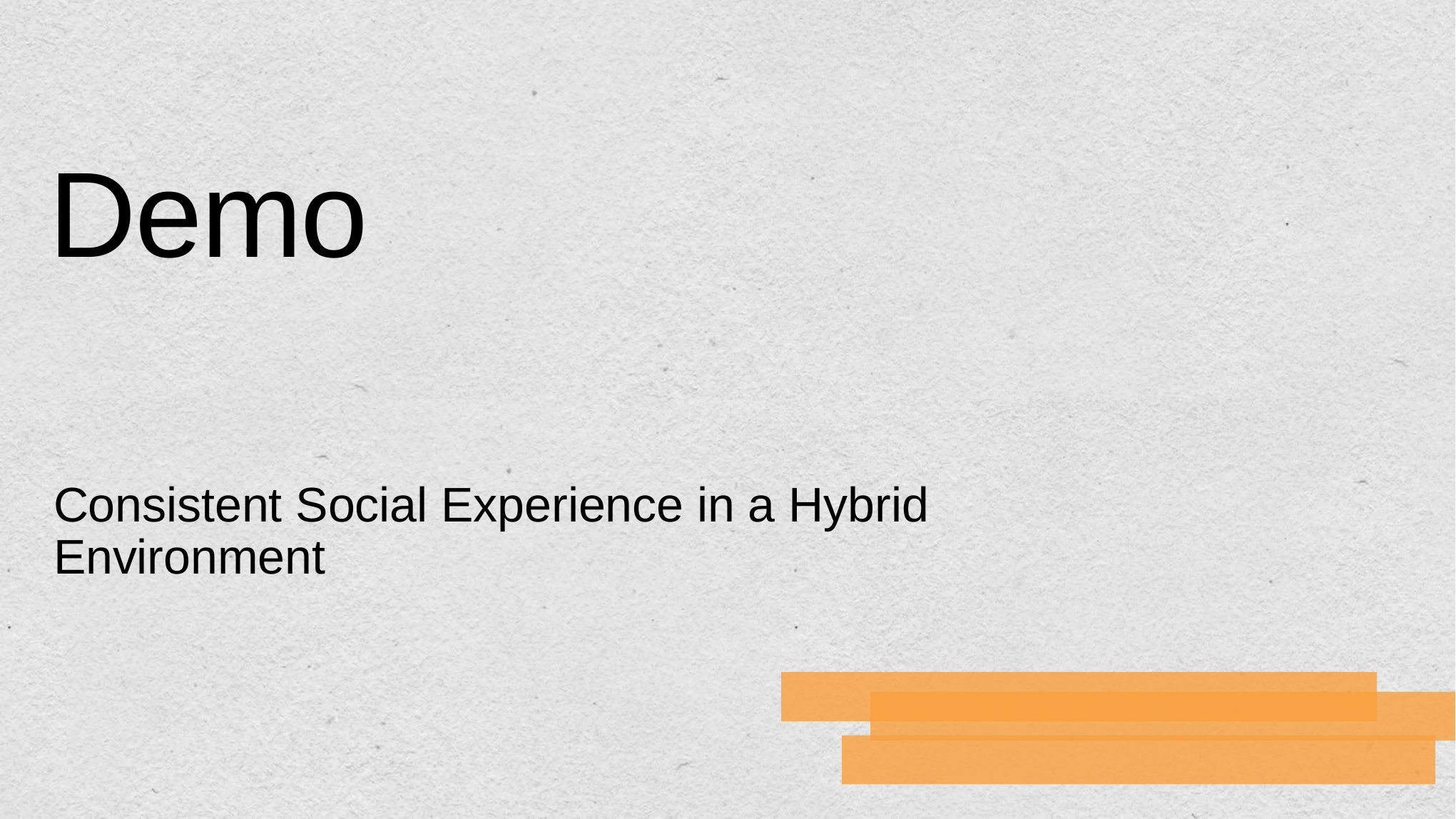

# Demo
Consistent Social Experience in a Hybrid Environment